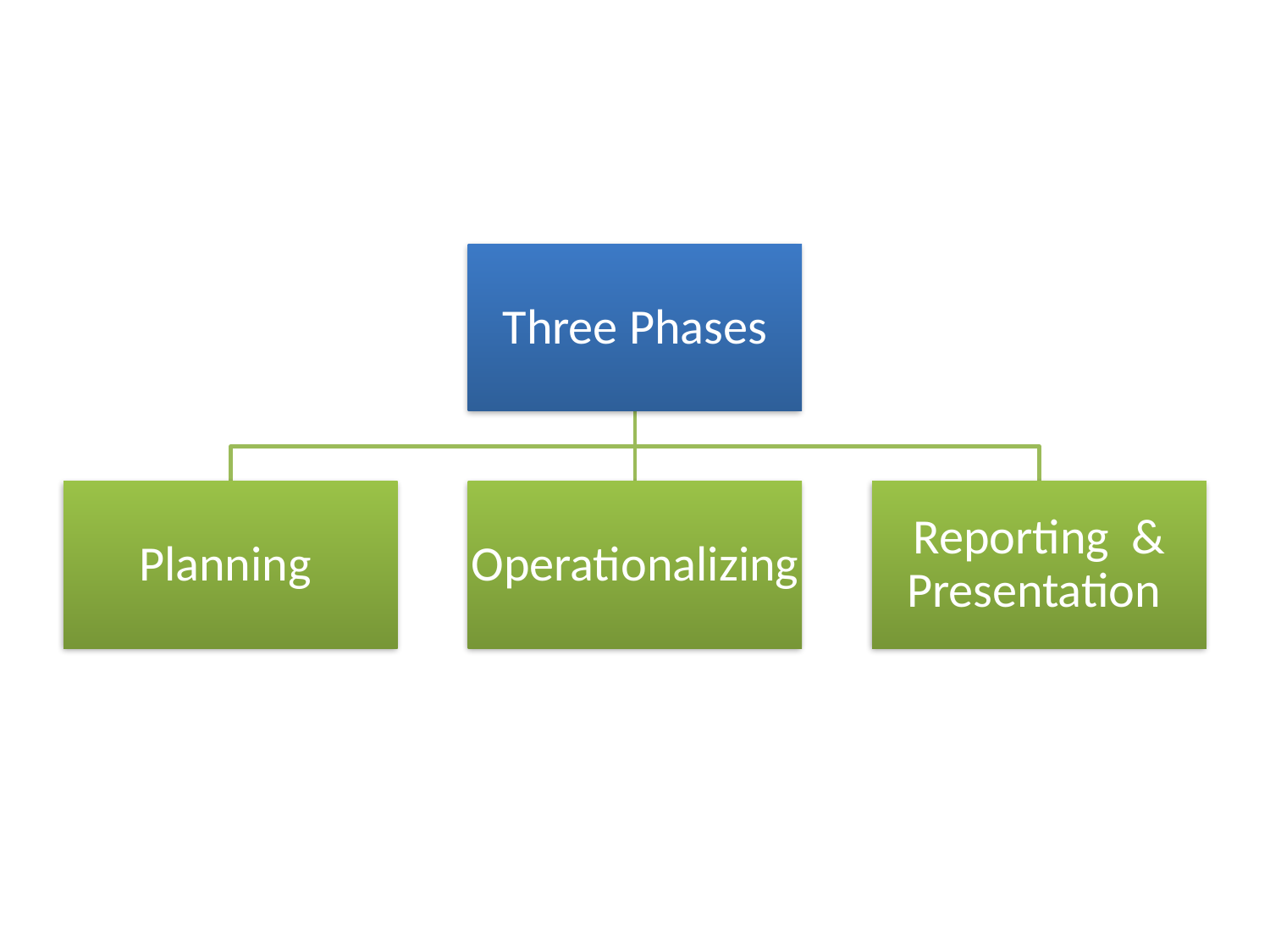

#
Three Phases
Planning
Operationalizing
Reporting  & Presentation